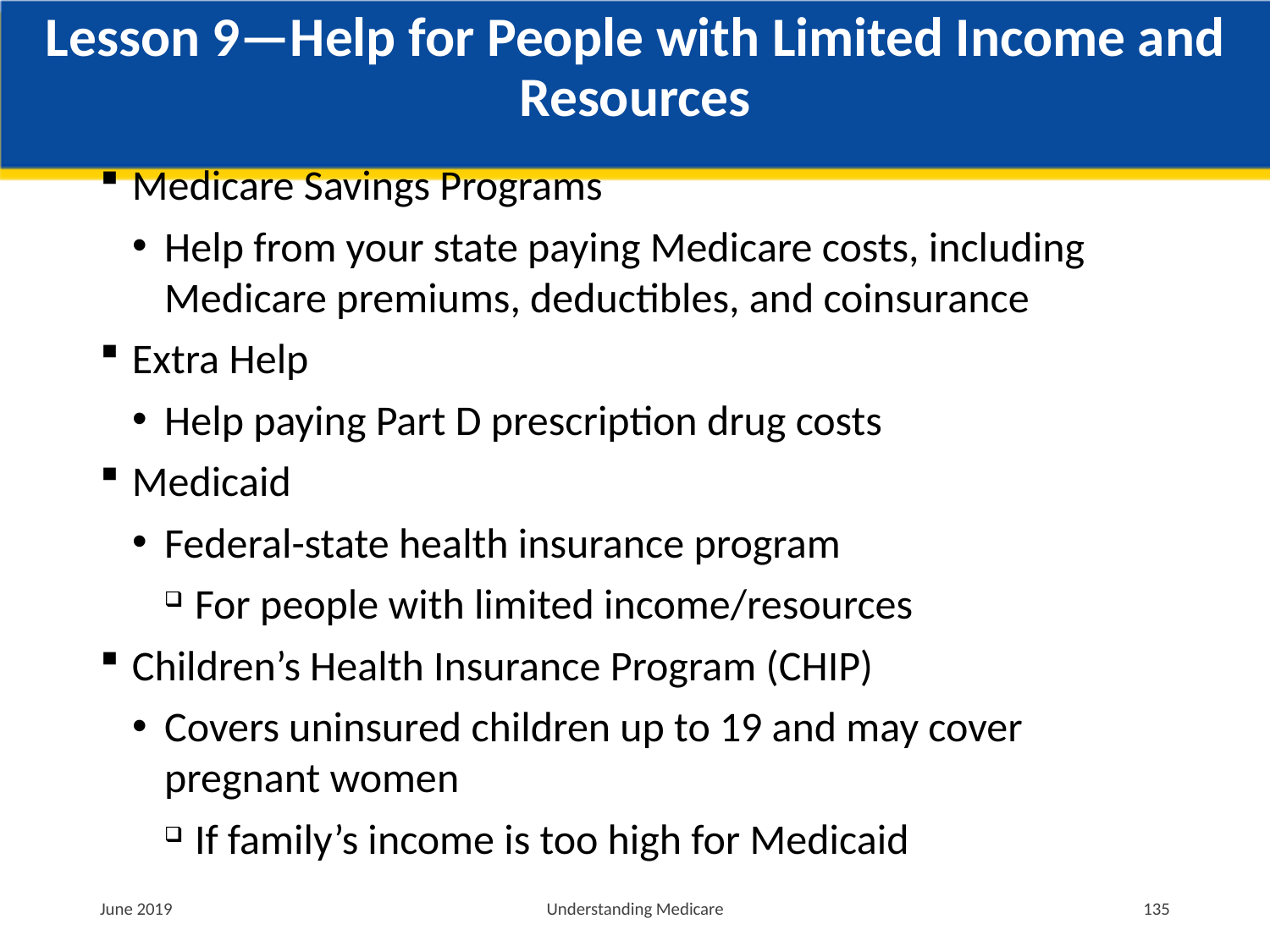

# Lesson 9—Help for People with Limited Income and Resources
Medicare Savings Programs
Help from your state paying Medicare costs, including Medicare premiums, deductibles, and coinsurance
Extra Help
Help paying Part D prescription drug costs
Medicaid
Federal-state health insurance program
For people with limited income/resources
Children’s Health Insurance Program (CHIP)
Covers uninsured children up to 19 and may cover pregnant women
If family’s income is too high for Medicaid
June 2019
Understanding Medicare
135